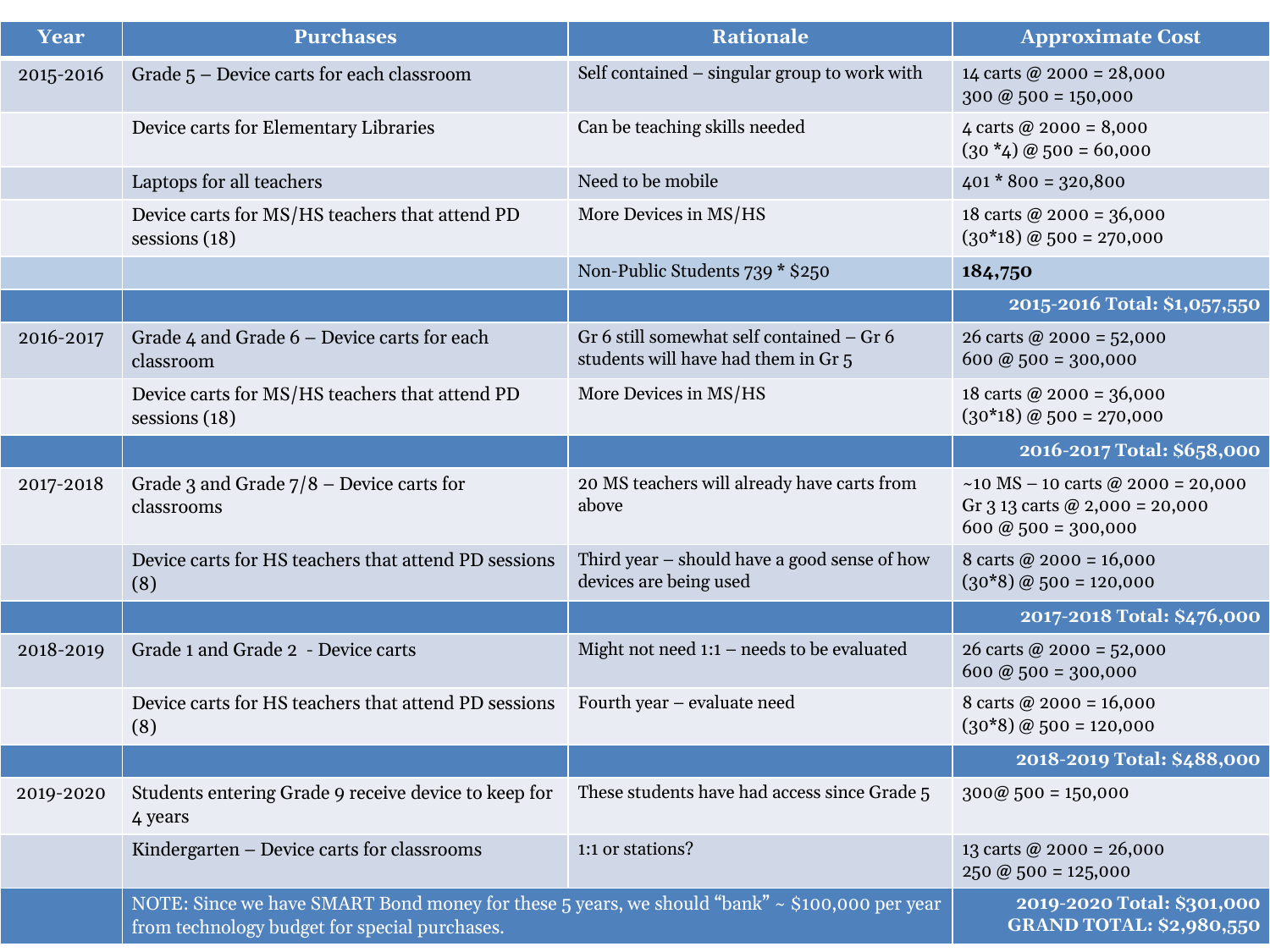

| Year | Purchases | Rationale | Approximate Cost |
| --- | --- | --- | --- |
| 2015-2016 | Grade 5 – Device carts for each classroom | Self contained – singular group to work with | 14 carts @ 2000 = 28,000 300 @ 500 = 150,000 |
|  | Device carts for Elementary Libraries | Can be teaching skills needed | 4 carts @ 2000 = 8,000 (30 \*4) @ 500 = 60,000 |
|  | Laptops for all teachers | Need to be mobile | 401 \* 800 = 320,800 |
|  | Device carts for MS/HS teachers that attend PD sessions (18) | More Devices in MS/HS | 18 carts @ 2000 = 36,000 (30\*18) @ 500 = 270,000 |
|  |  | Non-Public Students 739 \* $250 | 184,750 |
|  |  |  | 2015-2016 Total: $1,057,550 |
| 2016-2017 | Grade 4 and Grade 6 – Device carts for each classroom | Gr 6 still somewhat self contained – Gr 6 students will have had them in Gr 5 | 26 carts @ 2000 = 52,000 600 @ 500 = 300,000 |
|  | Device carts for MS/HS teachers that attend PD sessions (18) | More Devices in MS/HS | 18 carts @ 2000 = 36,000 (30\*18) @ 500 = 270,000 |
|  |  |  | 2016-2017 Total: $658,000 |
| 2017-2018 | Grade 3 and Grade 7/8 – Device carts for classrooms | 20 MS teachers will already have carts from above | ~10 MS – 10 carts @ 2000 = 20,000 Gr 3 13 carts @ 2,000 = 20,000 600 @ 500 = 300,000 |
|  | Device carts for HS teachers that attend PD sessions (8) | Third year – should have a good sense of how devices are being used | 8 carts @ 2000 = 16,000 (30\*8) @ 500 = 120,000 |
|  |  |  | 2017-2018 Total: $476,000 |
| 2018-2019 | Grade 1 and Grade 2 - Device carts | Might not need 1:1 – needs to be evaluated | 26 carts @ 2000 = 52,000 600 @ 500 = 300,000 |
|  | Device carts for HS teachers that attend PD sessions (8) | Fourth year – evaluate need | 8 carts @ 2000 = 16,000 (30\*8) @ 500 = 120,000 |
|  |  |  | 2018-2019 Total: $488,000 |
| 2019-2020 | Students entering Grade 9 receive device to keep for 4 years | These students have had access since Grade 5 | 300@ 500 = 150,000 |
|  | Kindergarten – Device carts for classrooms | 1:1 or stations? | 13 carts @ 2000 = 26,000 250 @ 500 = 125,000 |
|  | NOTE: Since we have SMART Bond money for these 5 years, we should “bank” ~ $100,000 per year from technology budget for special purchases. |  | 2019-2020 Total: $301,000 GRAND TOTAL: $2,980,550 |